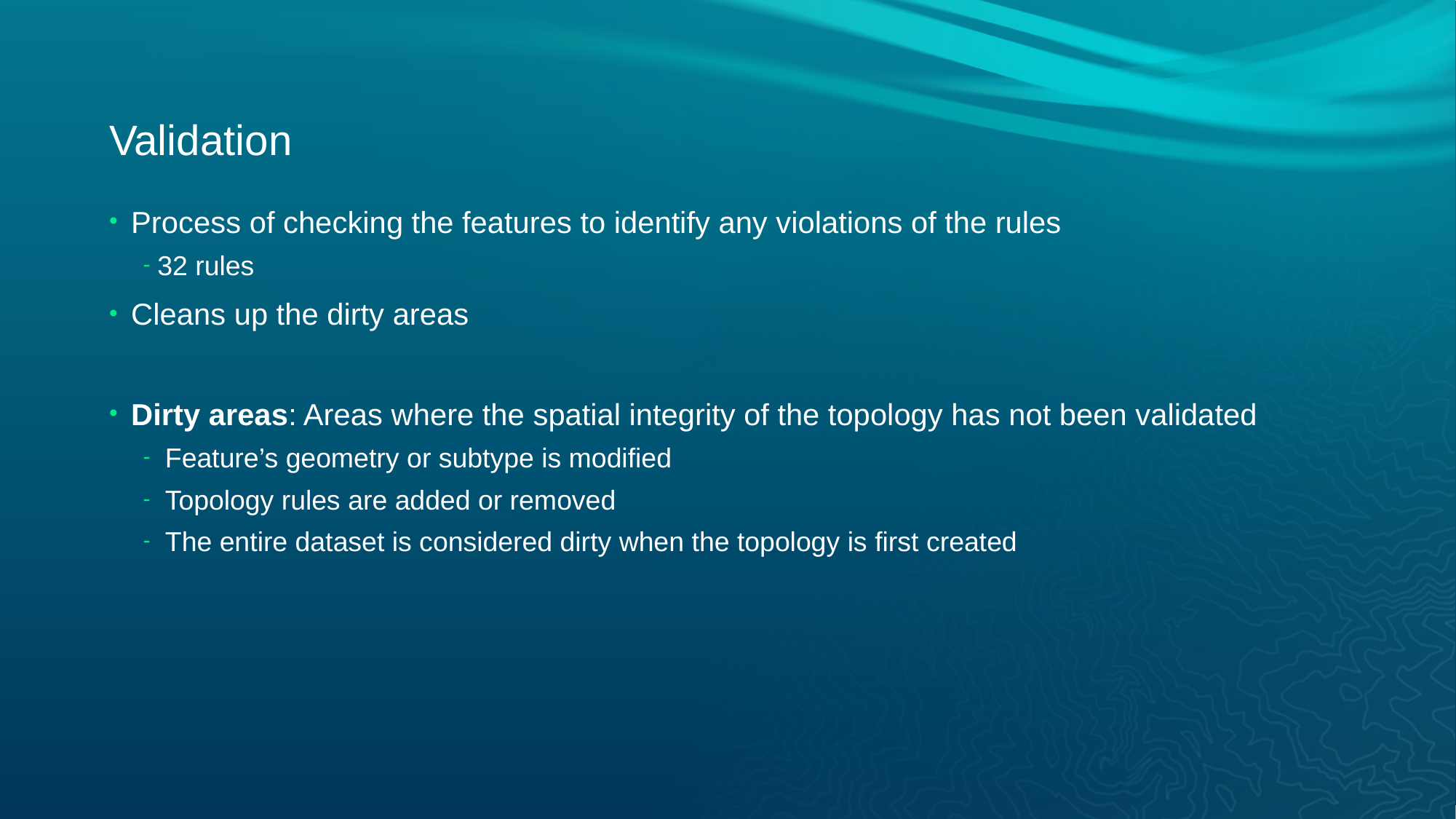

# Validation
 Process of checking the features to identify any violations of the rules
32 rules
 Cleans up the dirty areas

 Dirty areas: Areas where the spatial integrity of the topology has not been validated
 Feature’s geometry or subtype is modified
 Topology rules are added or removed
 The entire dataset is considered dirty when the topology is first created